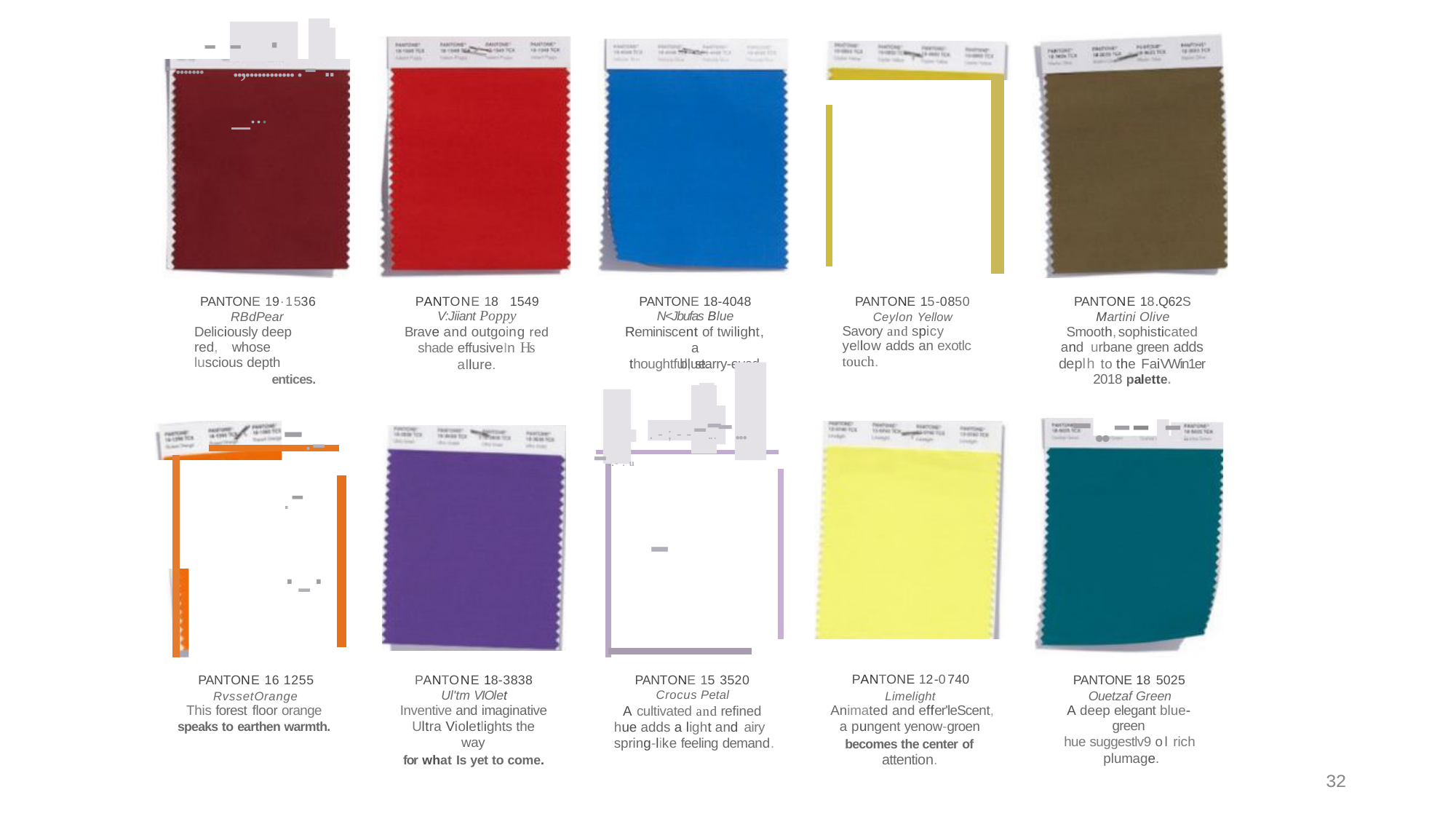

..,.............-.._...
·.......
-- ·

PANTONE 19·1536
RBdPear Deliciously deep red, whose luscious depth
entices.
PANTONE 18  1549
V:Jiiant Poppy
Brave and outgoing red
shade effusiveIn Hs allure.
PANTONE 18-4048
N<Jbufas Blue
Reminiscent of twilight, a
thoughtful, starry-eyed
PANTONE 15-0850
Ceylon Yellow Savory and spicy yellow adds an exotlc touch.
PANTONE 18.Q62S
Martini Olive Smooth,sophisticated and urbane green adds deplh to the FaiVWin1er 2018 palette.
-..---....
blue.

.-;---...-...  -
-.-.-·-·
­

-..-.u

-

PANTONE 12-0740
Limelight
Animated and effer'leScent,
a pungent yenow-groen
becomes the center of
attention.
PANTONE 16 1255
RvssetOrange
This forest floor orange
speaks to earthen warmth.
PANTONE 18-3838
Ul'tm VIOlet
Inventive and imaginative
Ultra Violetlights the way
for what Is yet to come.
PANTONE 15 3520
Crocus Petal
A cultivated and refined hue adds a light and airy spring-like feeling demand.
PANTONE 18 5025
Ouetzaf Green
A deep elegant blue-green
hue suggestlv9 ol rich
plumage.
32